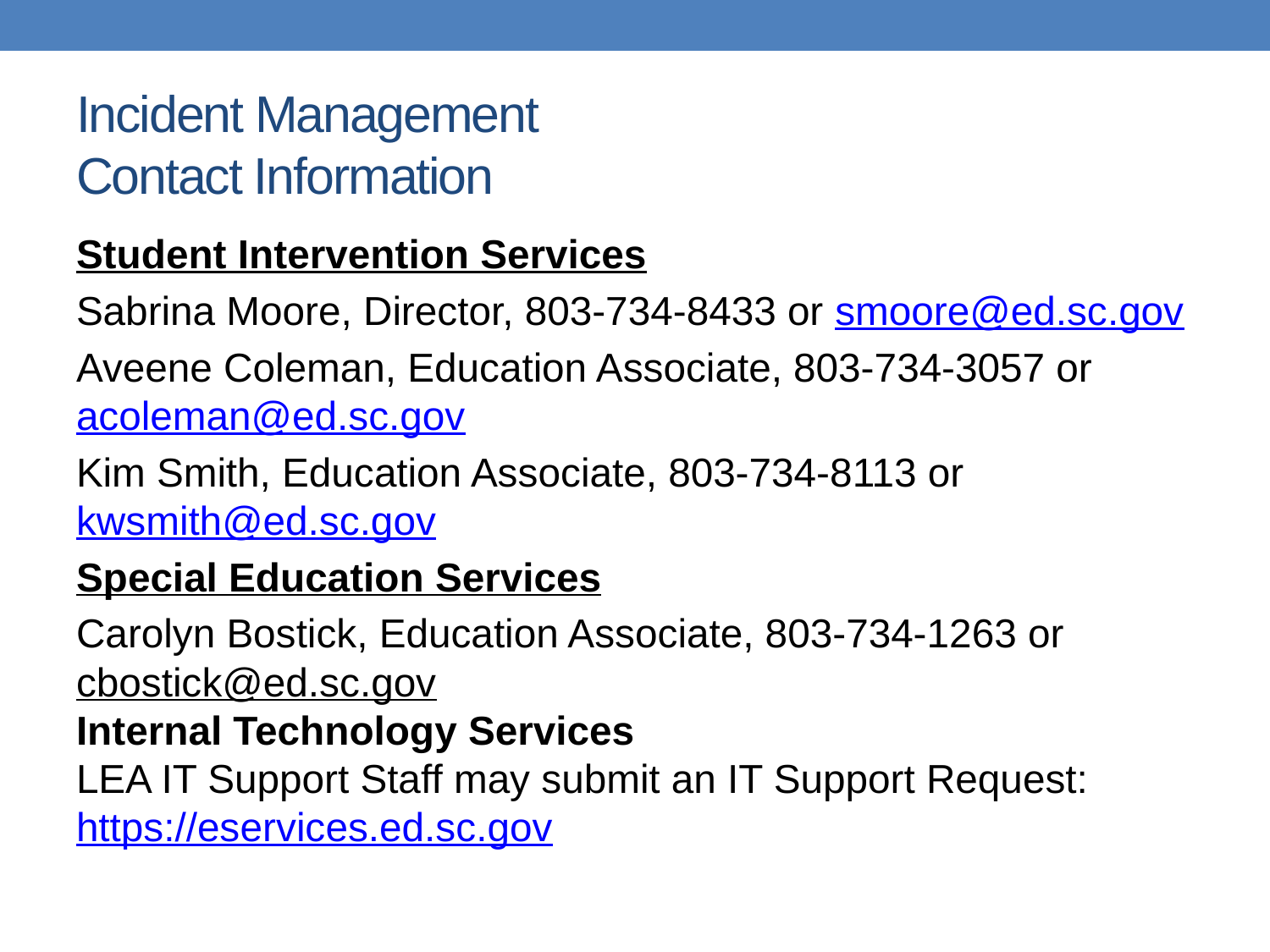

# Incident Management Contact Information
Student Intervention Services
Sabrina Moore, Director, 803-734-8433 or smoore@ed.sc.gov
Aveene Coleman, Education Associate, 803-734-3057 or acoleman@ed.sc.gov
Kim Smith, Education Associate, 803-734-8113 or kwsmith@ed.sc.gov
Special Education Services
Carolyn Bostick, Education Associate, 803-734-1263 or
cbostick@ed.sc.gov
Internal Technology Services
LEA IT Support Staff may submit an IT Support Request: https://eservices.ed.sc.gov